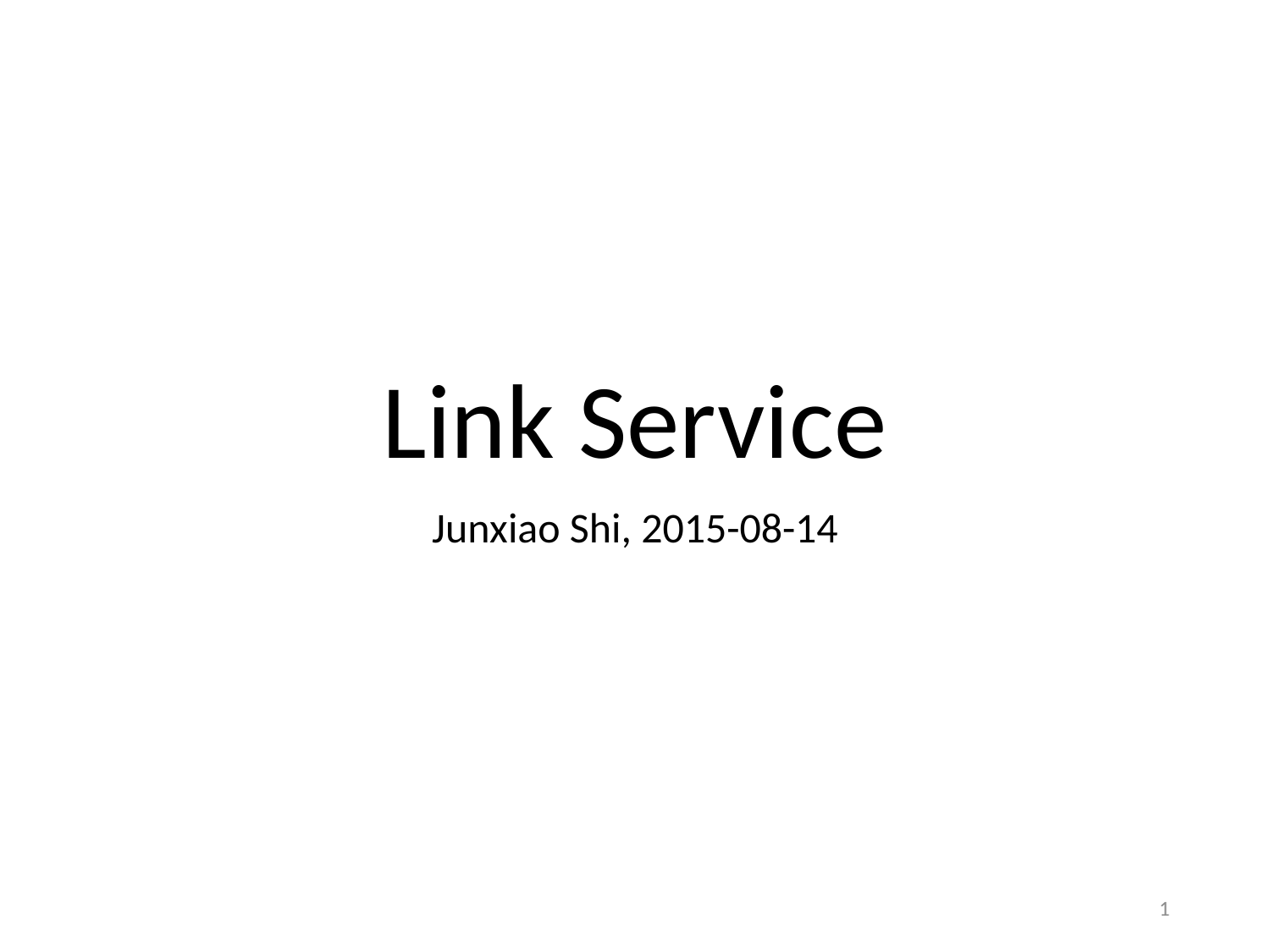

# Link Service
Junxiao Shi, 2015-08-14
1